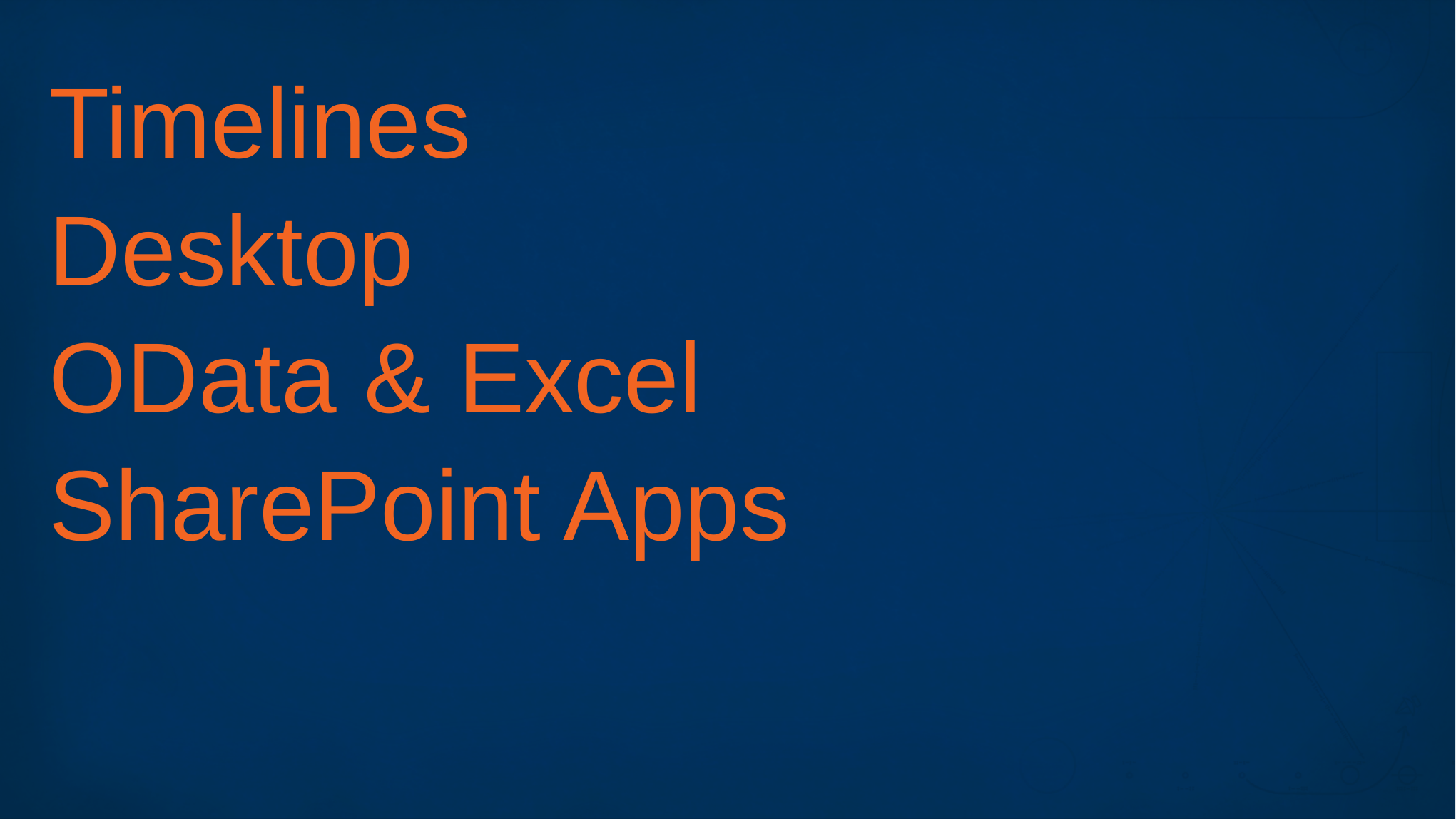

Timelines
Desktop
OData & Excel
SharePoint Apps